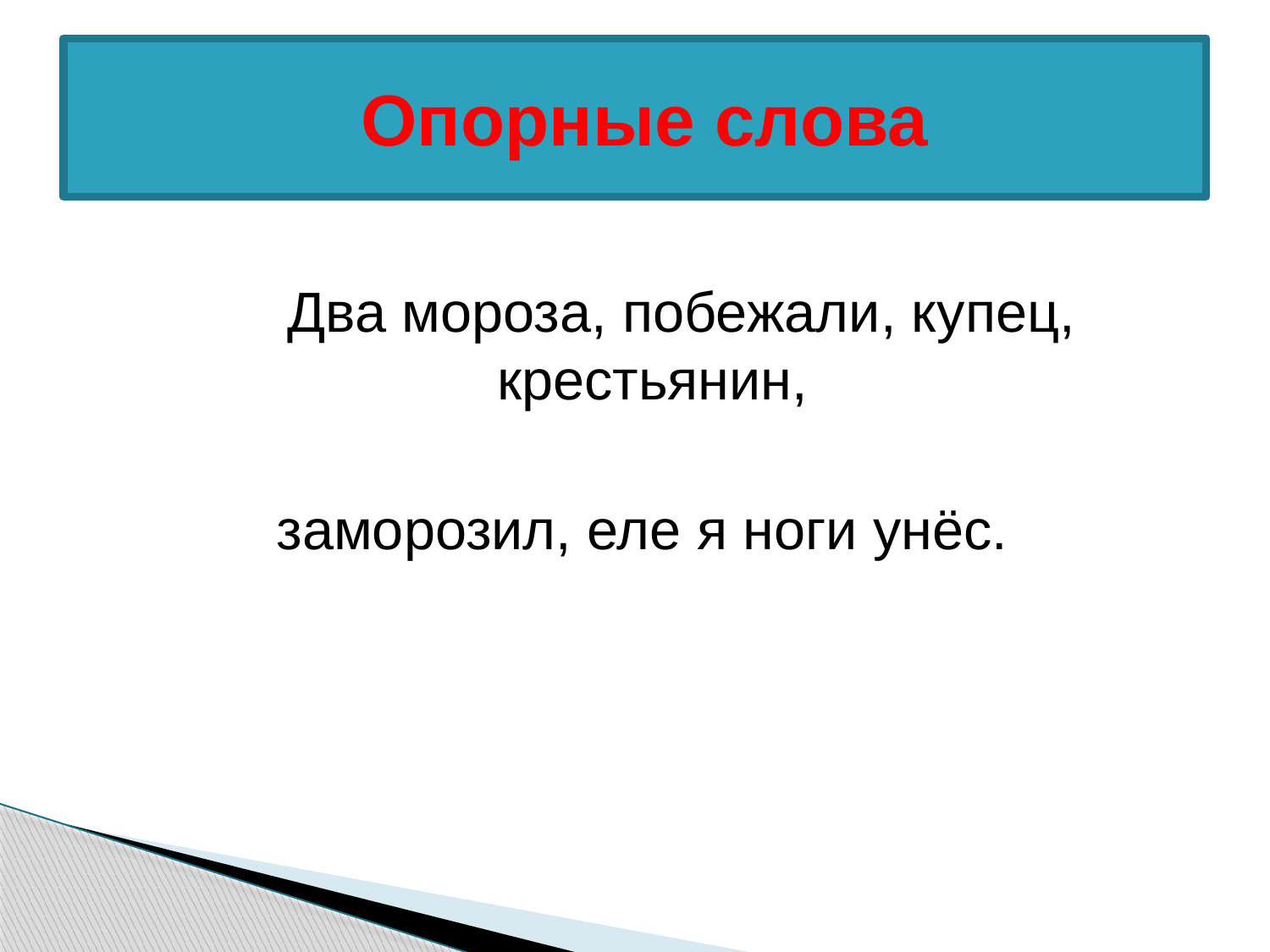

# Опорные слова

     Два мороза, побежали, купец, крестьянин,

заморозил, еле я ноги унёс.